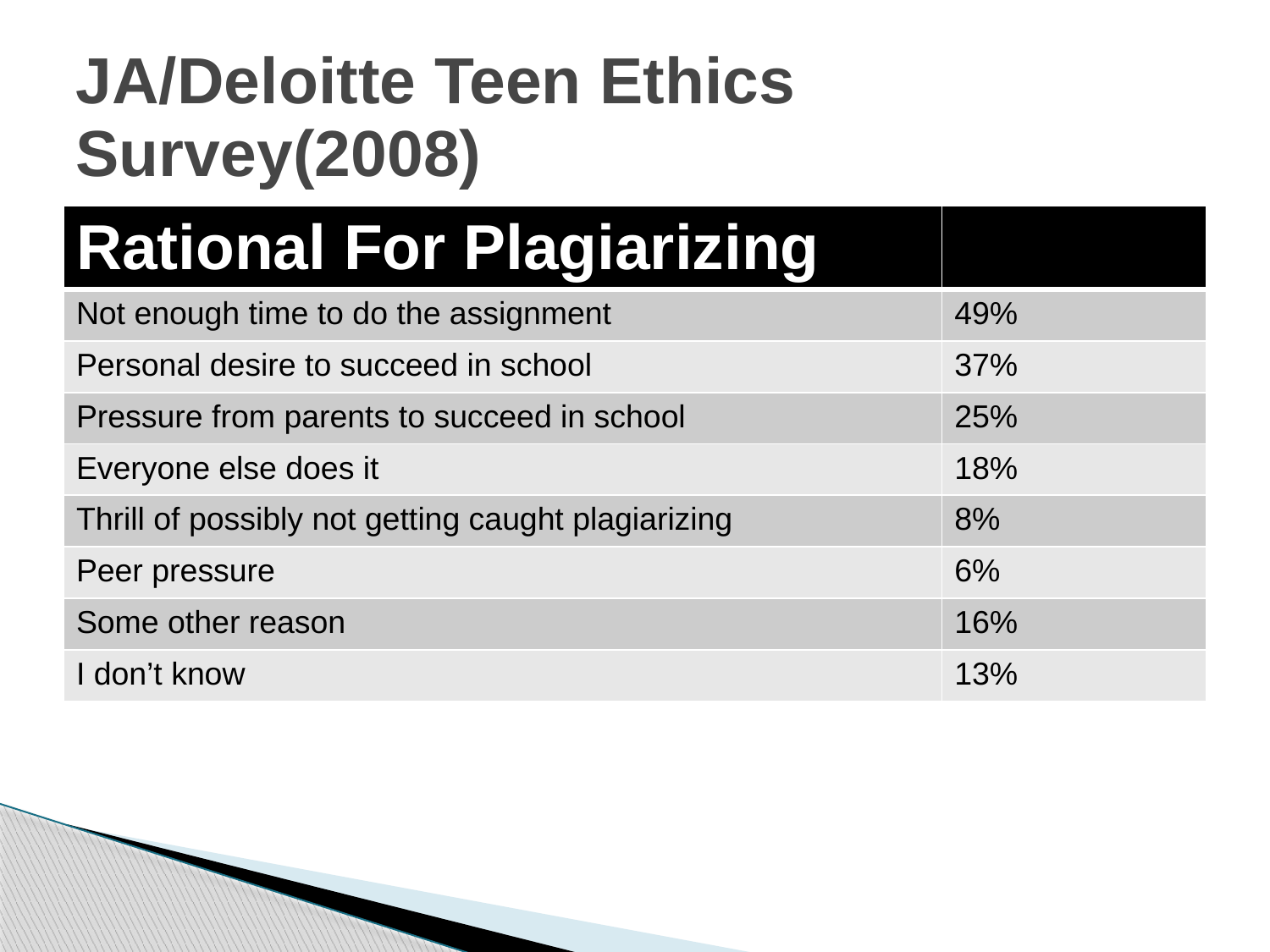

# JA/Deloitte Teen Ethics Survey(2008)
| Rational For Plagiarizing |  |
| --- | --- |
| Not enough time to do the assignment | 49% |
| Personal desire to succeed in school | 37% |
| Pressure from parents to succeed in school | 25% |
| Everyone else does it | 18% |
| Thrill of possibly not getting caught plagiarizing | 8% |
| Peer pressure | 6% |
| Some other reason | 16% |
| I don’t know | 13% |